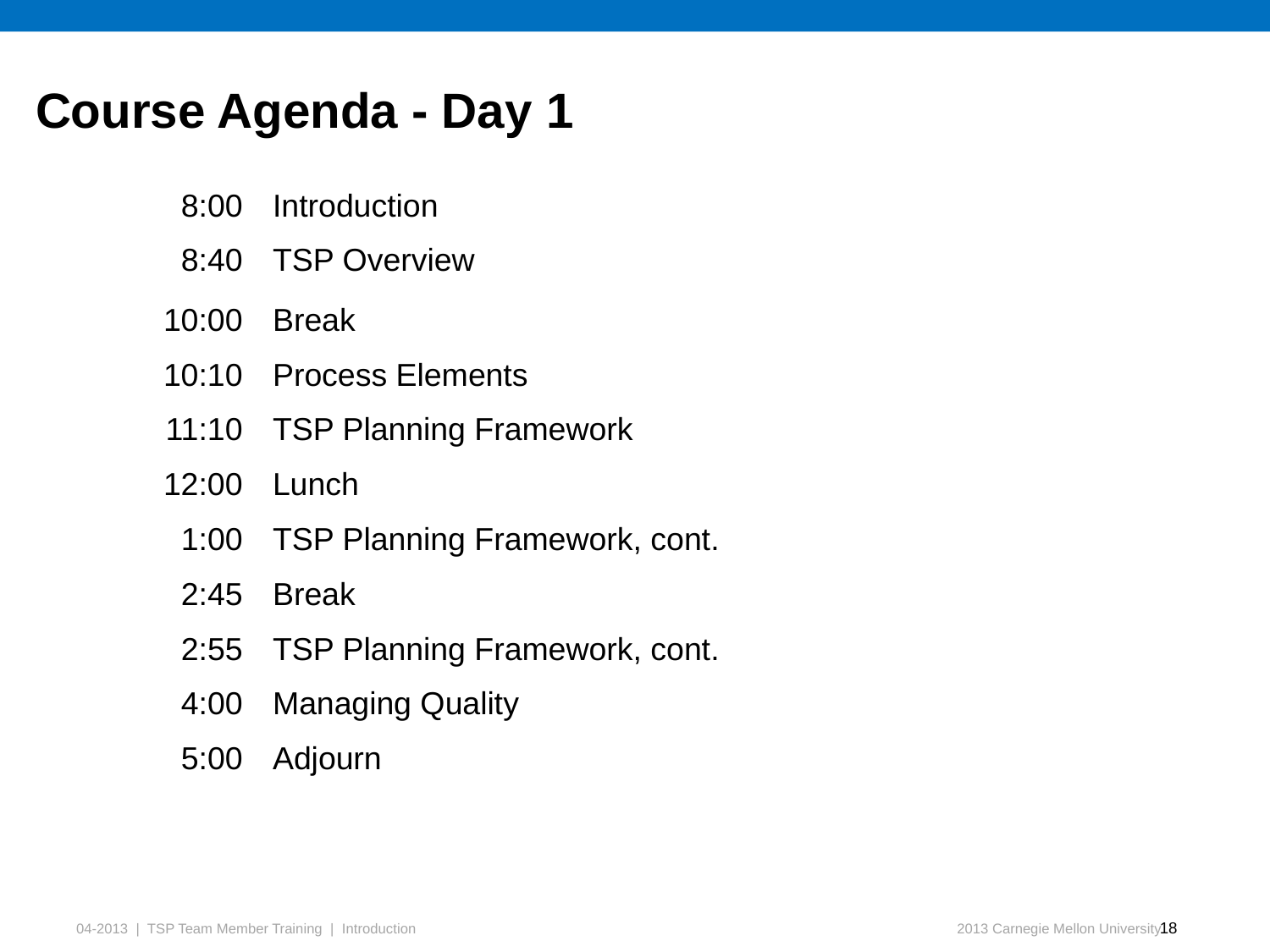

# Course Agenda - Day 1
| 8:00 | Introduction |
| --- | --- |
| 8:40 | TSP Overview |
| 10:00 | Break |
| 10:10 | Process Elements |
| 11:10 | TSP Planning Framework |
| 12:00 | Lunch |
| 1:00 | TSP Planning Framework, cont. |
| 2:45 | Break |
| 2:55 | TSP Planning Framework, cont. |
| 4:00 | Managing Quality |
| 5:00 | Adjourn |